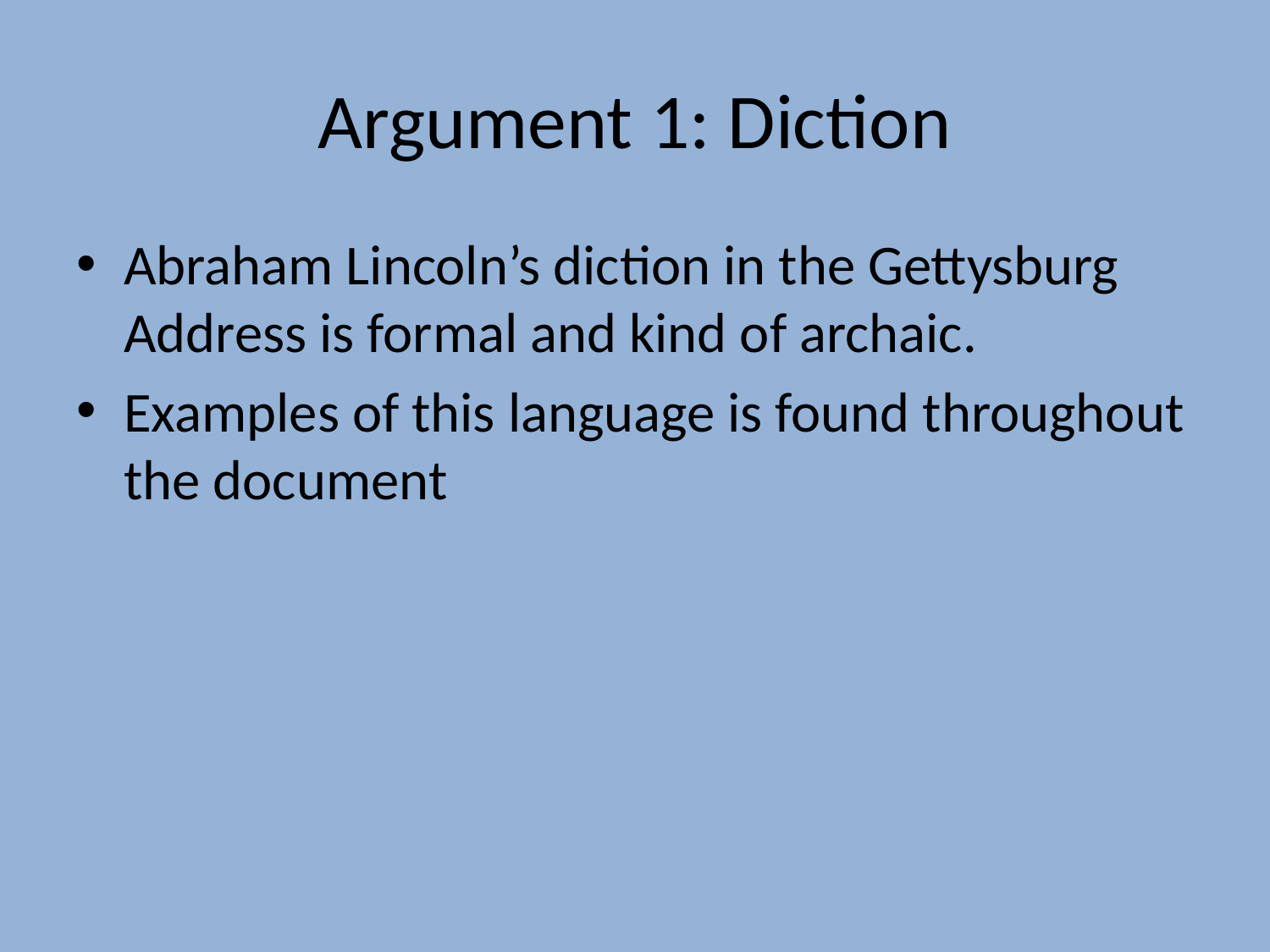

# Argument 1: Diction
Abraham Lincoln’s diction in the Gettysburg Address is formal and kind of archaic.
Examples of this language is found throughout the document